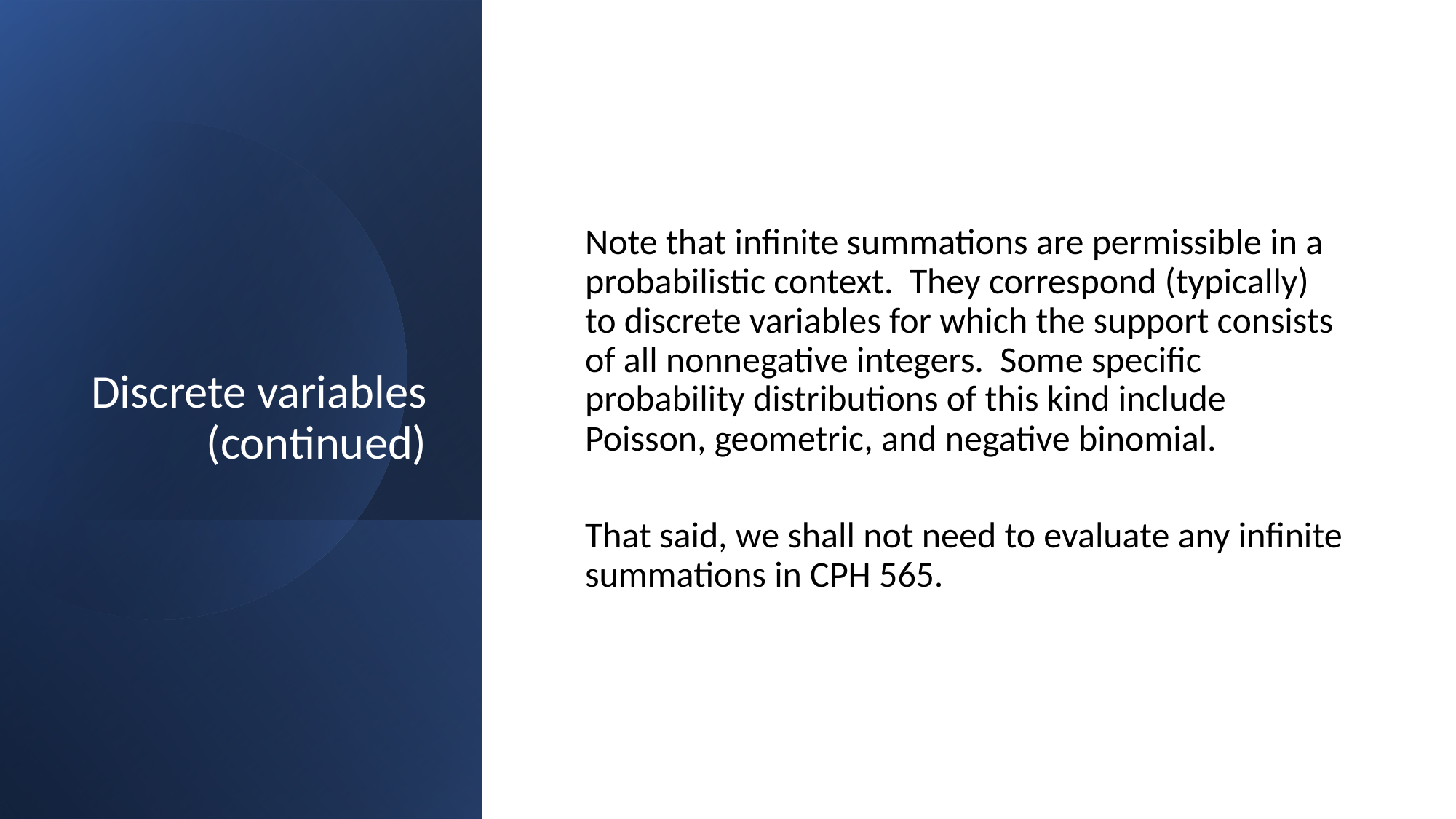

# Discrete variables (continued)
Note that infinite summations are permissible in a probabilistic context.  They correspond (typically) to discrete variables for which the support consists of all nonnegative integers.  Some specific probability distributions of this kind include Poisson, geometric, and negative binomial.

That said, we shall not need to evaluate any infinite summations in CPH 565.